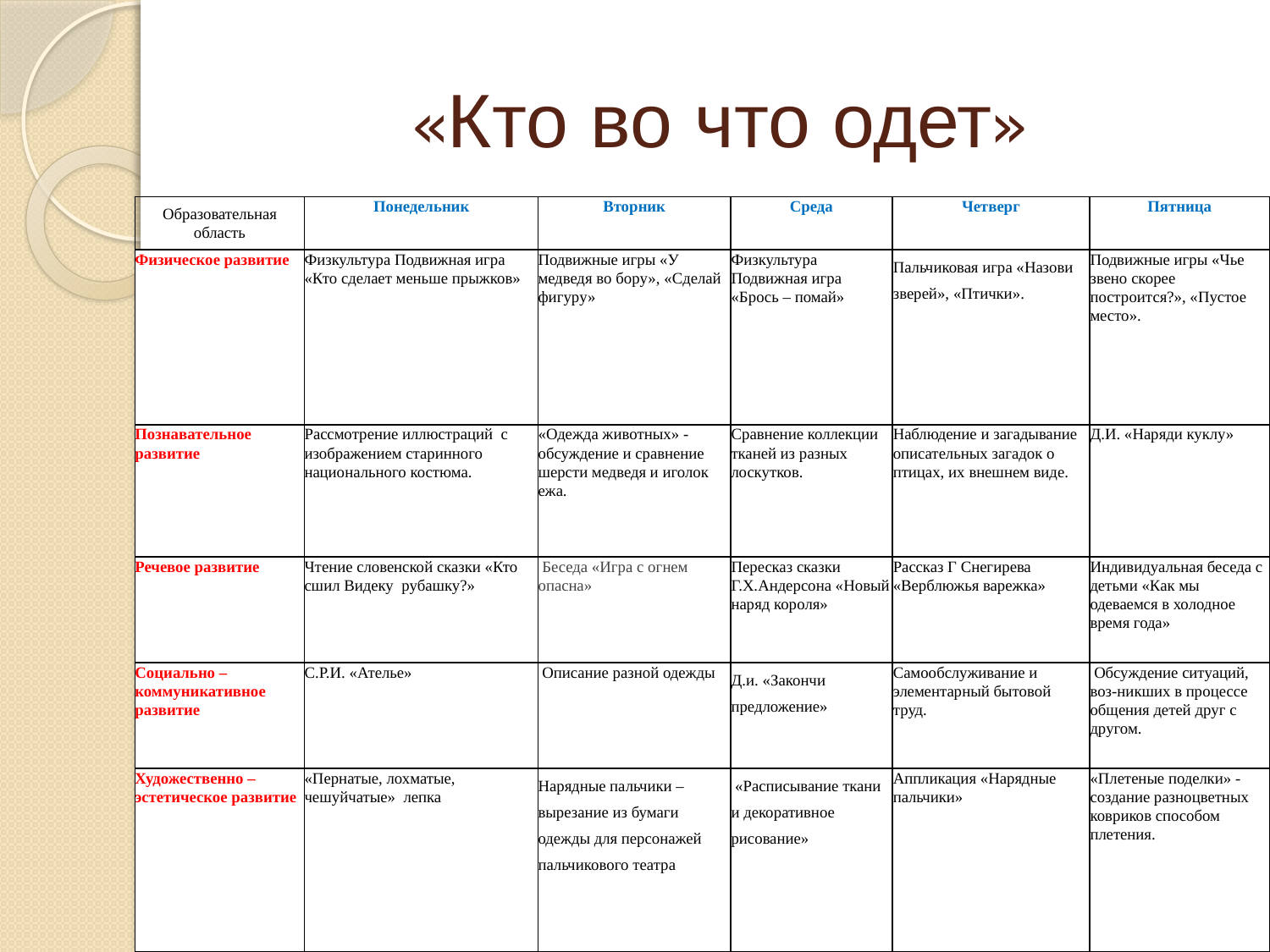

# «Кто во что одет»
| Образовательная область | Понедельник | Вторник | Среда | Четверг | Пятница |
| --- | --- | --- | --- | --- | --- |
| Физическое развитие | Физкультура Подвижная игра «Кто сделает меньше прыжков» | Подвижные игры «У медведя во бору», «Сделай фигуру» | Физкультура Подвижная игра «Брось – помай» | Пальчиковая игра «Назови зверей», «Птички». | Подвижные игры «Чье звено скорее построится?», «Пустое место». |
| Познавательное развитие | Рассмотрение иллюстраций с изображением старинного национального костюма. | «Одежда животных» - обсуждение и сравнение шерсти медведя и иголок ежа. | Сравнение коллекции тканей из разных лоскутков. | Наблюдение и загадывание описательных загадок о птицах, их внешнем виде. | Д.И. «Наряди куклу» |
| Речевое развитие | Чтение словенской сказки «Кто сшил Видеку рубашку?» | Беседа «Игра с огнем опасна» | Пересказ сказки Г.Х.Андерсона «Новый наряд короля» | Рассказ Г Снегирева «Верблюжья варежка» | Индивидуальная беседа с детьми «Как мы одеваемся в холодное время года» |
| Социально – коммуникативное развитие | С.Р.И. «Ателье» | Описание разной одежды | Д.и. «Закончи предложение» | Самообслуживание и элементарный бытовой труд. | Обсуждение ситуаций, воз-никших в процессе общения детей друг с другом. |
| Художественно – эстетическое развитие | «Пернатые, лохматые, чешуйчатые» лепка | Нарядные пальчики – вырезание из бумаги одежды для персонажей пальчикового театра | «Расписывание ткани и декоративное рисование» | Аппликация «Нарядные пальчики» | «Плетеные поделки» - создание разноцветных ковриков способом плетения. |